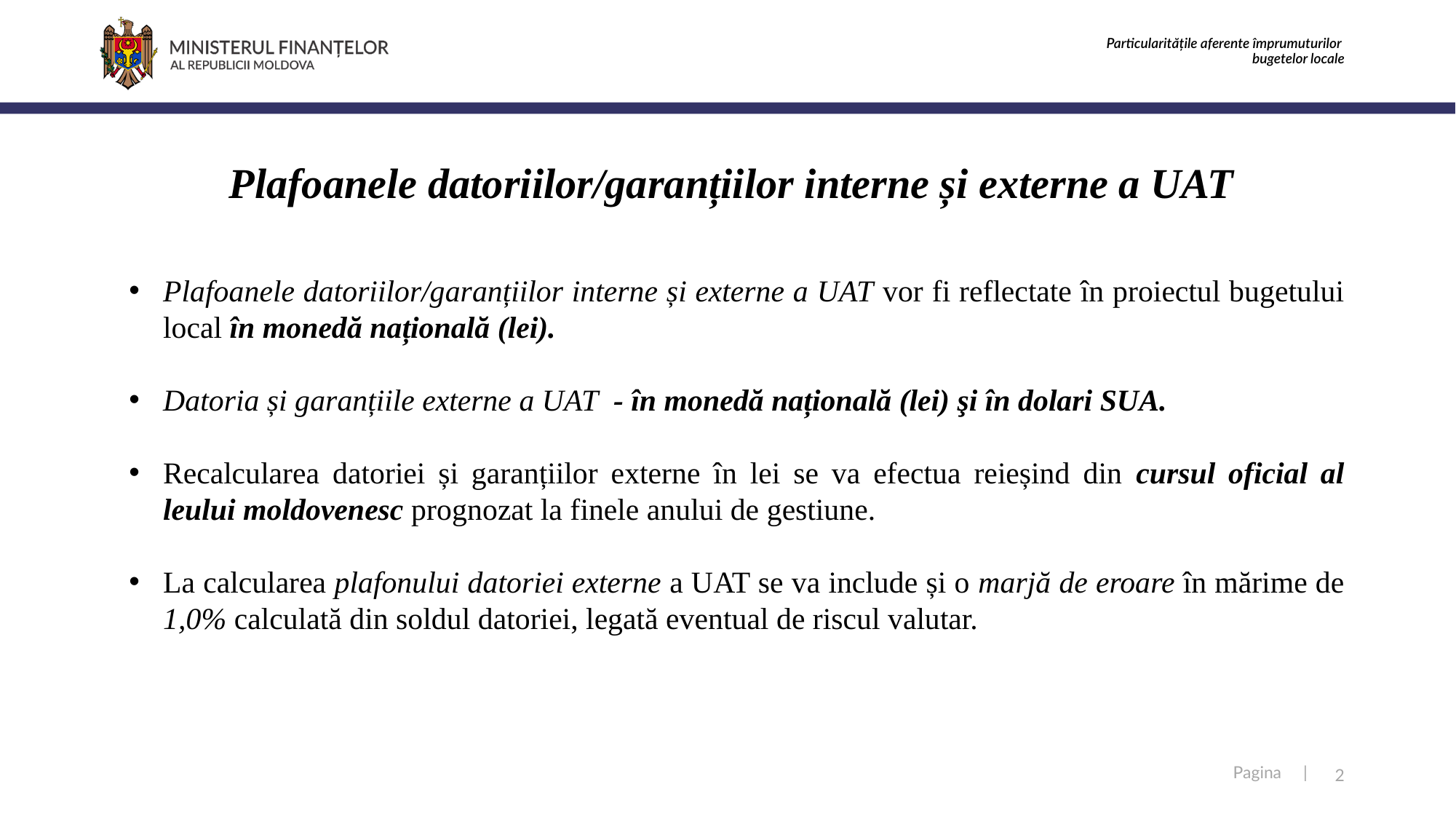

Particularitățile aferente împrumuturilor
bugetelor locale
Plafoanele datoriilor/garanțiilor interne și externe a UAT

Plafoanele datoriilor/garanțiilor interne și externe a UAT vor fi reflectate în proiectul bugetului local în monedă națională (lei).

Datoria și garanțiile externe a UAT  - în monedă națională (lei) şi în dolari SUA.

Recalcularea datoriei și garanțiilor externe în lei se va efectua reieșind din cursul oficial al leului moldovenesc prognozat la finele anului de gestiune.

La calcularea plafonului datoriei externe a UAT se va include și o marjă de eroare în mărime de 1,0% calculată din soldul datoriei, legată eventual de riscul valutar.

2